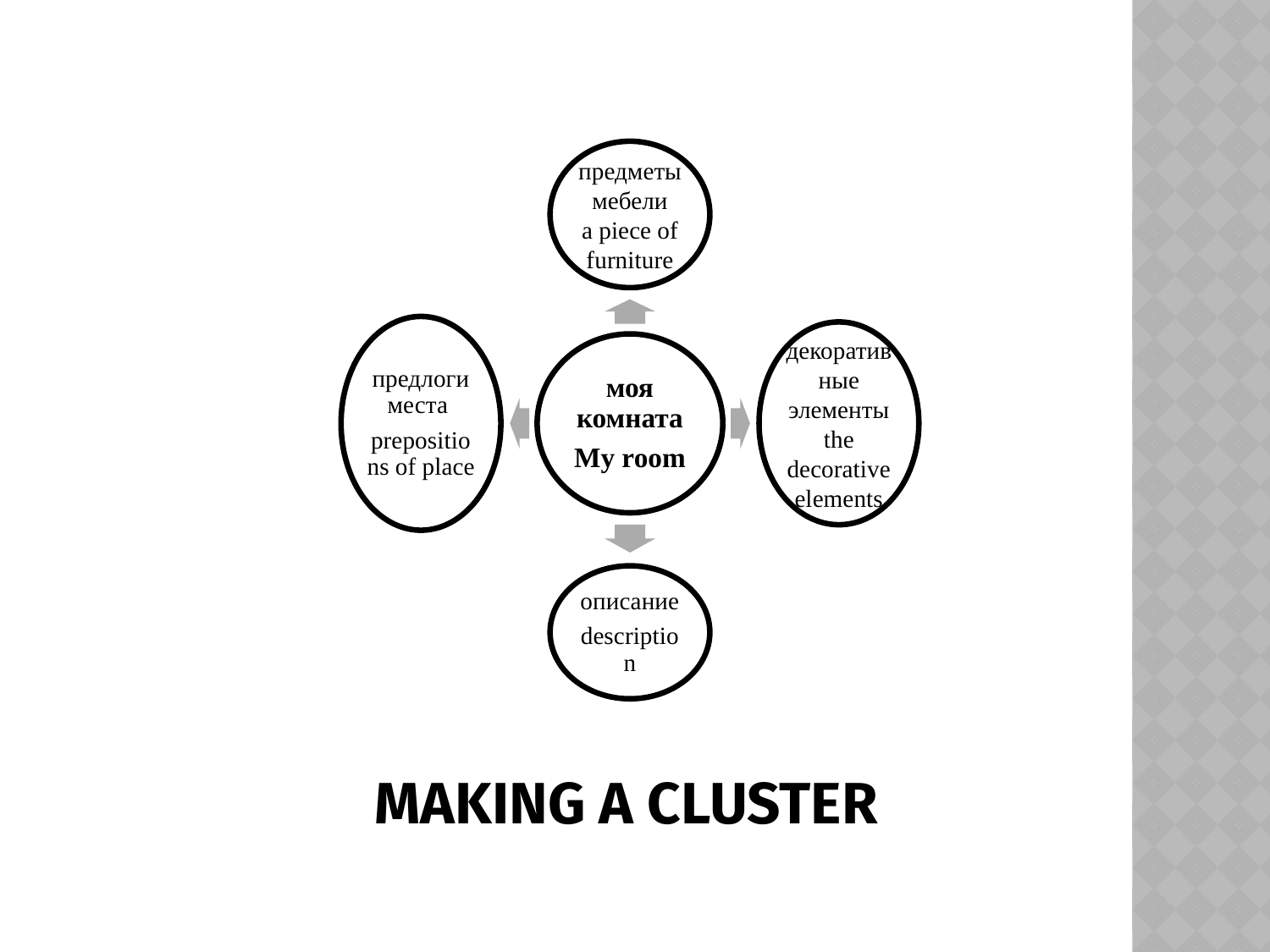

моя комната
My room

предметы мебели
a piece of furniture

декоративные элементы
the decorative elements

описание
description

предлоги места
prepositions of place
# making a cluster